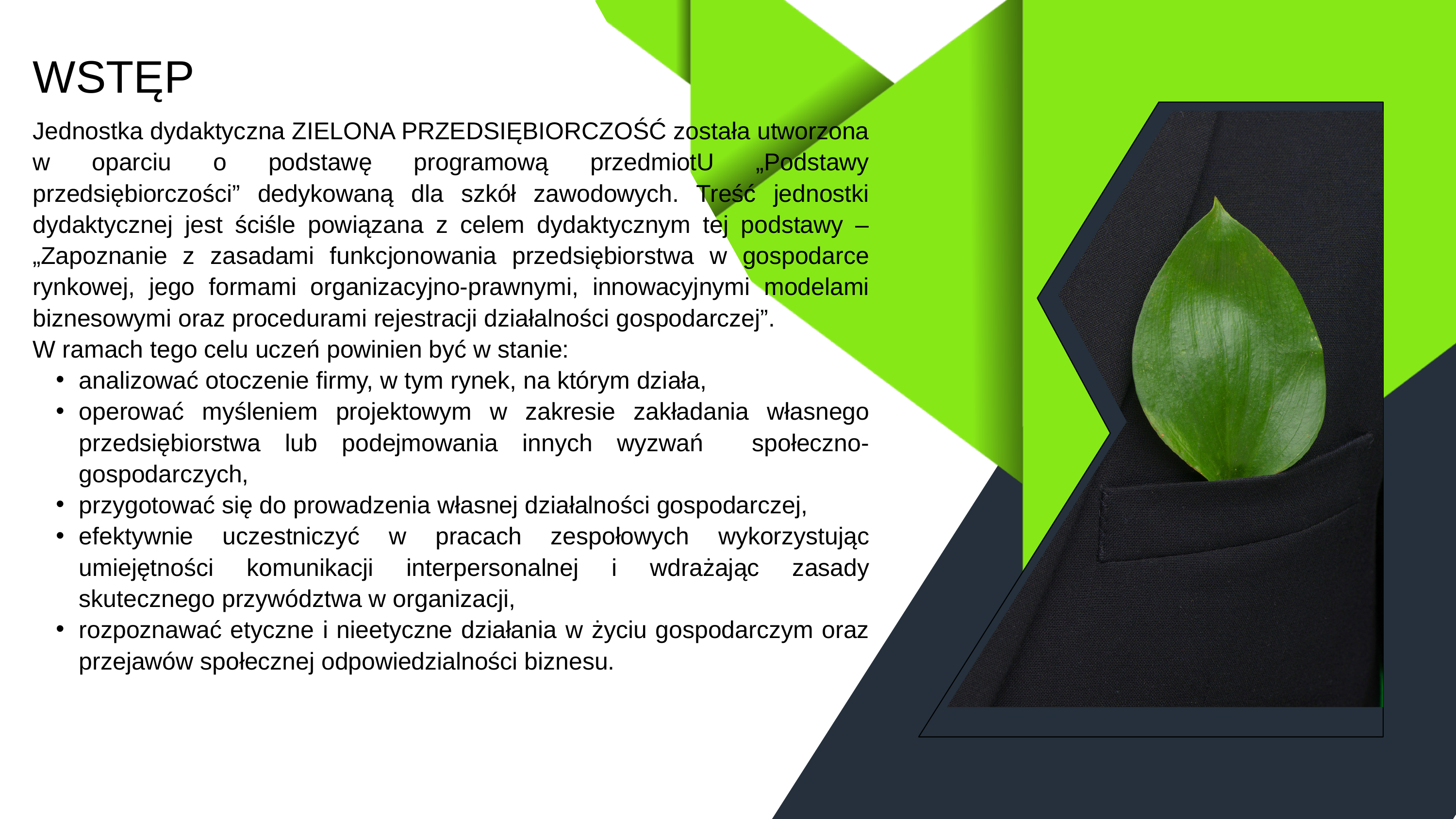

WSTĘP

Jednostka dydaktyczna ZIELONA PRZEDSIĘBIORCZOŚĆ została utworzona w oparciu o podstawę programową przedmiotU „Podstawy przedsiębiorczości” dedykowaną dla szkół zawodowych. Treść jednostki dydaktycznej jest ściśle powiązana z celem dydaktycznym tej podstawy – „Zapoznanie z zasadami funkcjonowania przedsiębiorstwa w gospodarce rynkowej, jego formami organizacyjno-prawnymi, innowacyjnymi modelami biznesowymi oraz procedurami rejestracji działalności gospodarczej”.
W ramach tego celu uczeń powinien być w stanie:
analizować otoczenie firmy, w tym rynek, na którym działa,
operować myśleniem projektowym w zakresie zakładania własnego przedsiębiorstwa lub podejmowania innych wyzwań  społeczno-gospodarczych,
przygotować się do prowadzenia własnej działalności gospodarczej,
efektywnie uczestniczyć w pracach zespołowych wykorzystując umiejętności komunikacji interpersonalnej i wdrażając zasady skutecznego przywództwa w organizacji,
rozpoznawać etyczne i nieetyczne działania w życiu gospodarczym oraz przejawów społecznej odpowiedzialności biznesu.